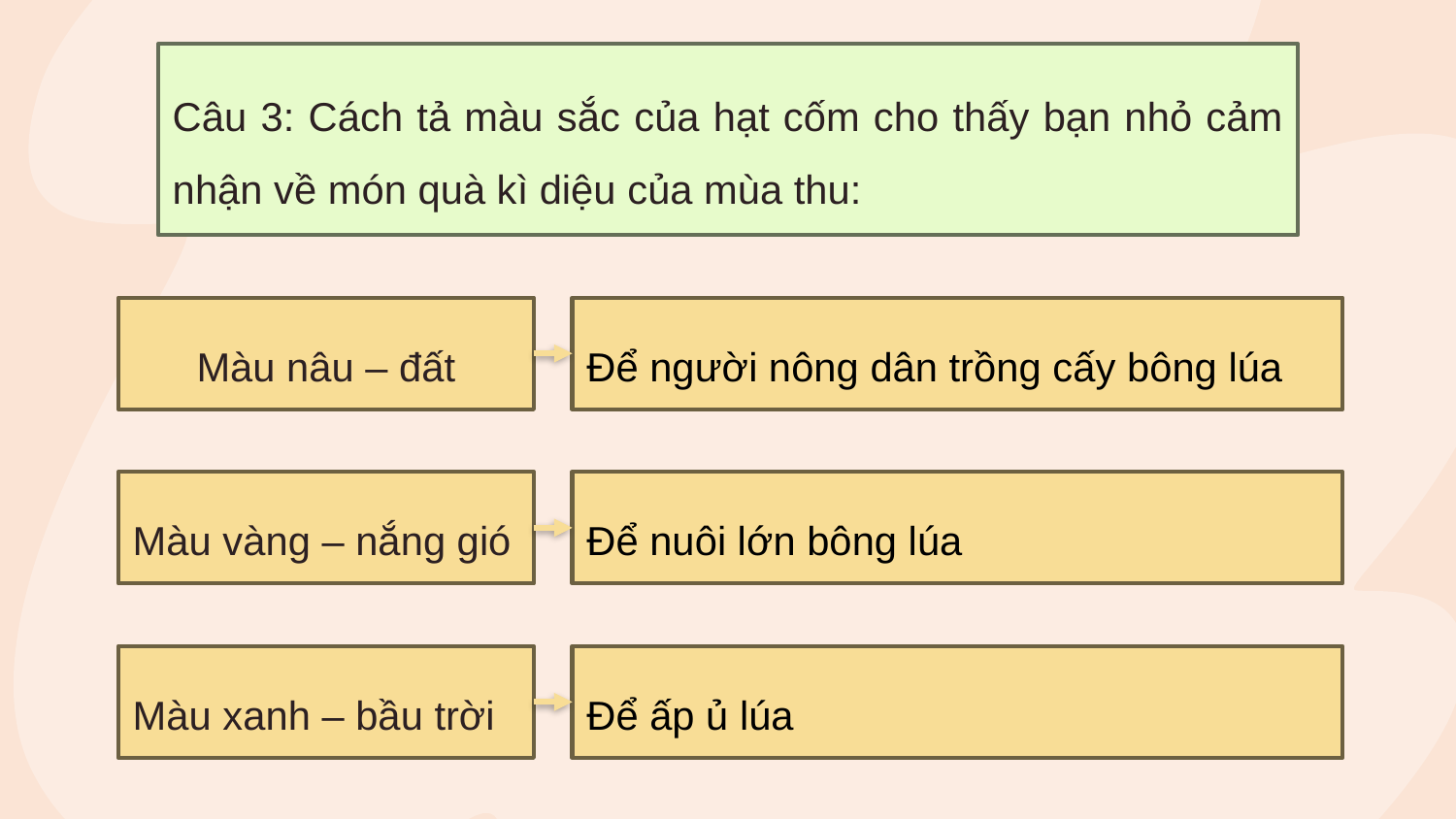

Câu 3: Cách tả màu sắc của hạt cốm cho thấy bạn nhỏ cảm nhận về món quà kì diệu của mùa thu:
Màu nâu – đất
Để người nông dân trồng cấy bông lúa
Màu vàng – nắng gió
Để nuôi lớn bông lúa
Để ấp ủ lúa
Màu xanh – bầu trời